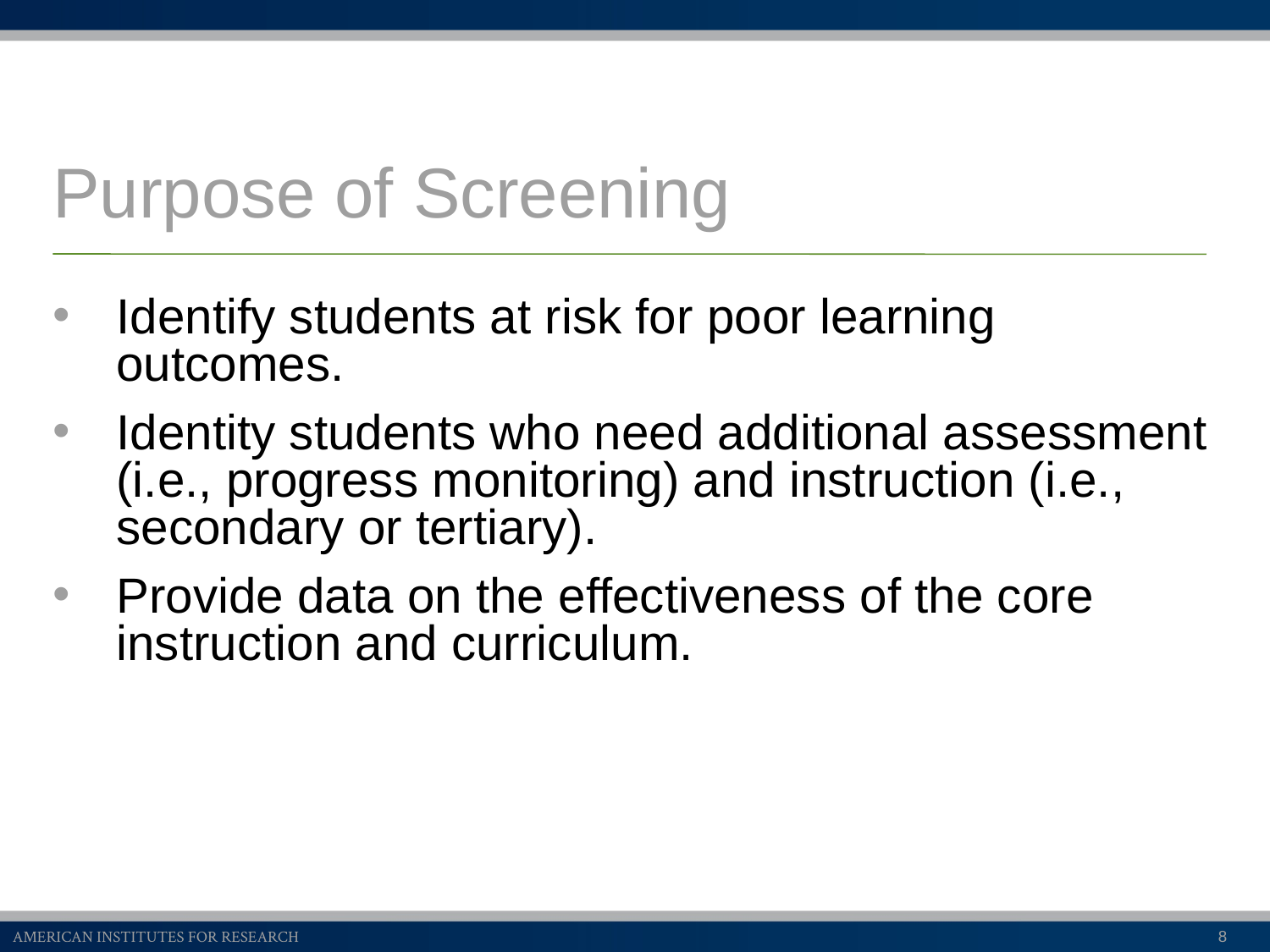

# Purpose of Screening
Identify students at risk for poor learning outcomes.
Identity students who need additional assessment (i.e., progress monitoring) and instruction (i.e., secondary or tertiary).
Provide data on the effectiveness of the core instruction and curriculum.
8